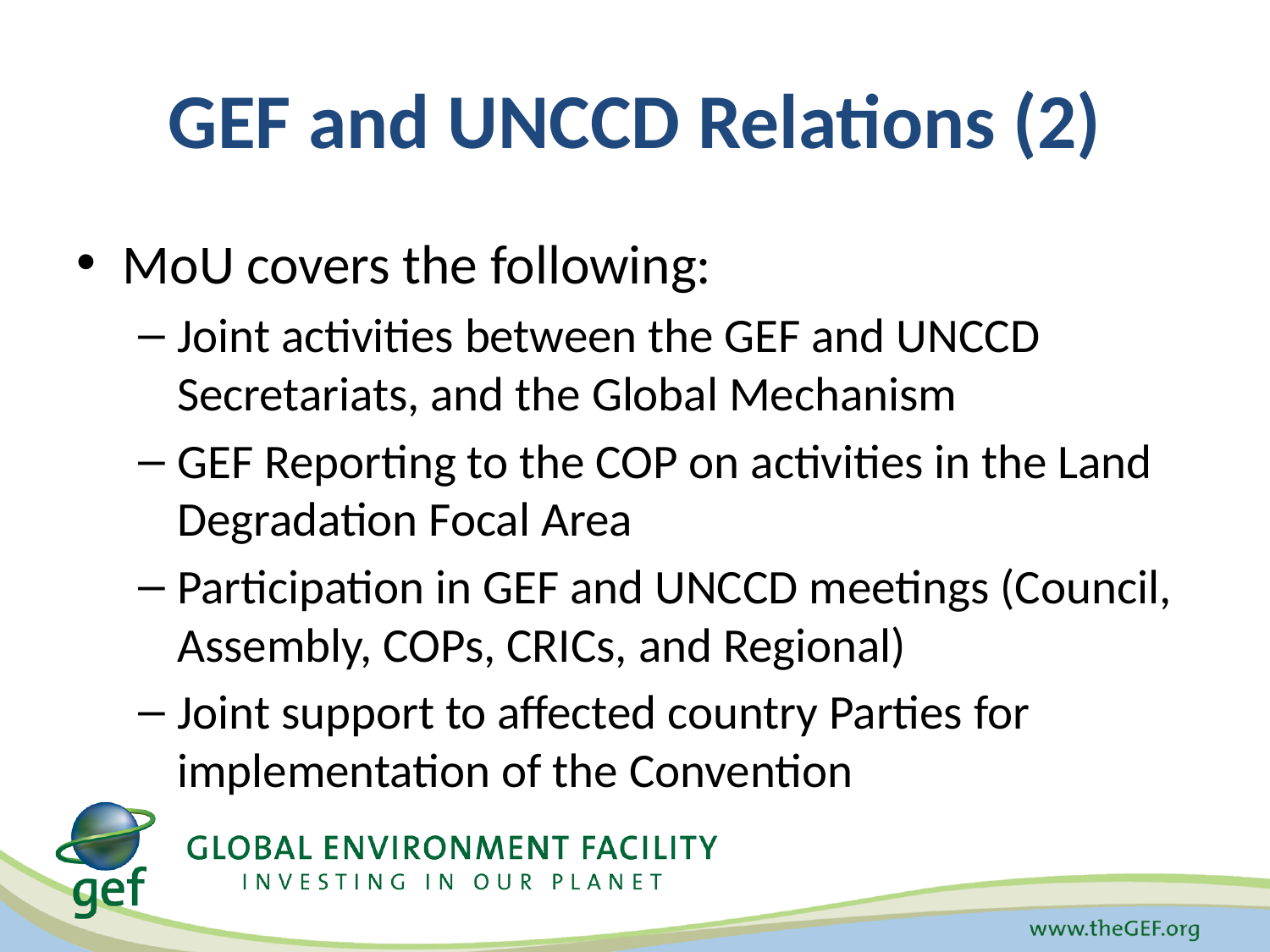

# GEF and UNCCD Relations (2)
MoU covers the following:
Joint activities between the GEF and UNCCD Secretariats, and the Global Mechanism
GEF Reporting to the COP on activities in the Land Degradation Focal Area
Participation in GEF and UNCCD meetings (Council, Assembly, COPs, CRICs, and Regional)
Joint support to affected country Parties for implementation of the Convention